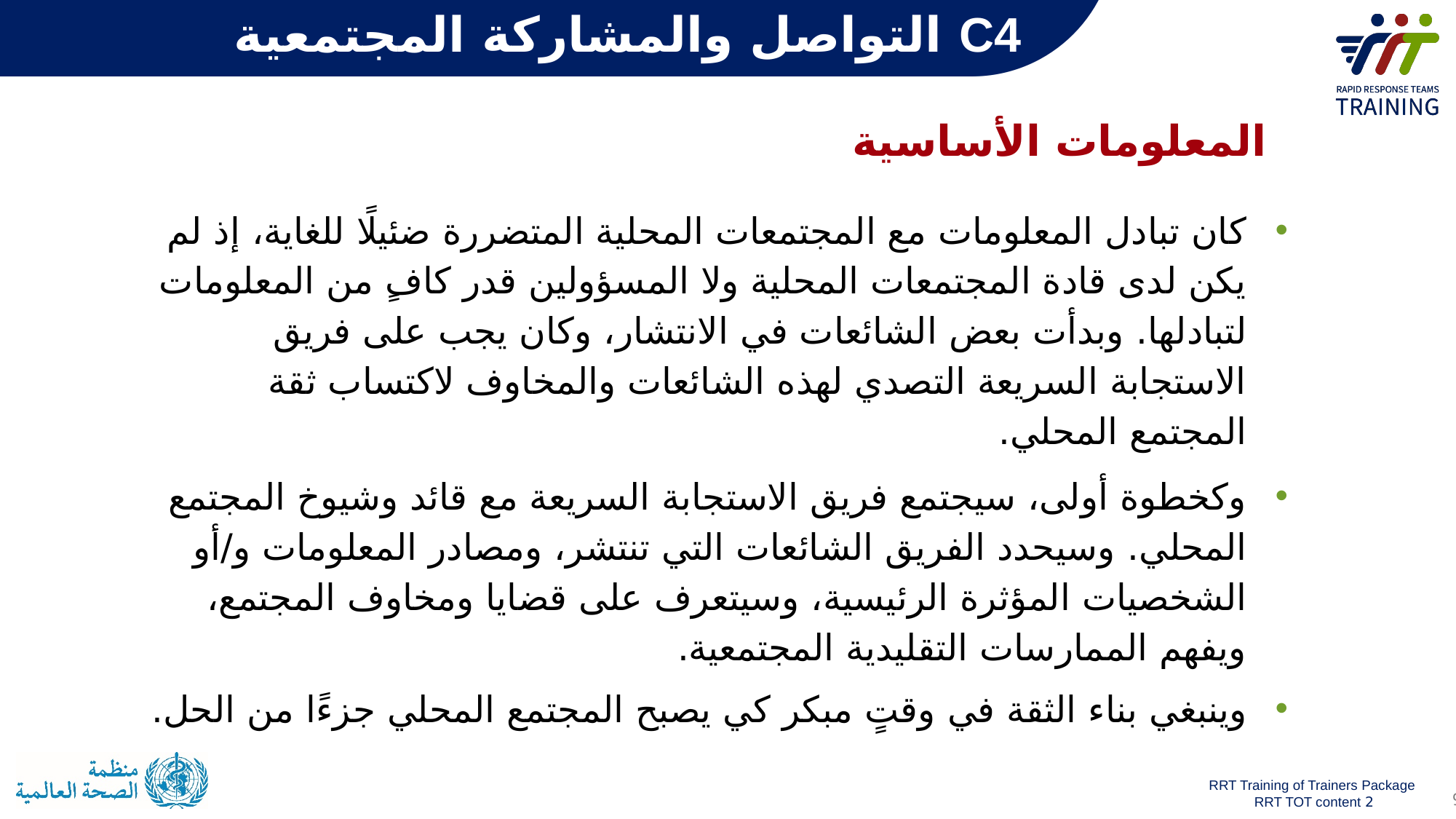

# C4 التواصل والمشاركة المجتمعية
المعلومات الأساسية
كان تبادل المعلومات مع المجتمعات المحلية المتضررة ضئيلًا للغاية، إذ لم يكن لدى قادة المجتمعات المحلية ولا المسؤولين قدر كافٍ من المعلومات لتبادلها. وبدأت بعض الشائعات في الانتشار، وكان يجب على فريق الاستجابة السريعة التصدي لهذه الشائعات والمخاوف لاكتساب ثقة المجتمع المحلي.
وكخطوة أولى، سيجتمع فريق الاستجابة السريعة مع قائد وشيوخ المجتمع المحلي. وسيحدد الفريق الشائعات التي تنتشر، ومصادر المعلومات و/أو الشخصيات المؤثرة الرئيسية، وسيتعرف على قضايا ومخاوف المجتمع، ويفهم الممارسات التقليدية المجتمعية.
وينبغي بناء الثقة في وقتٍ مبكر كي يصبح المجتمع المحلي جزءًا من الحل.